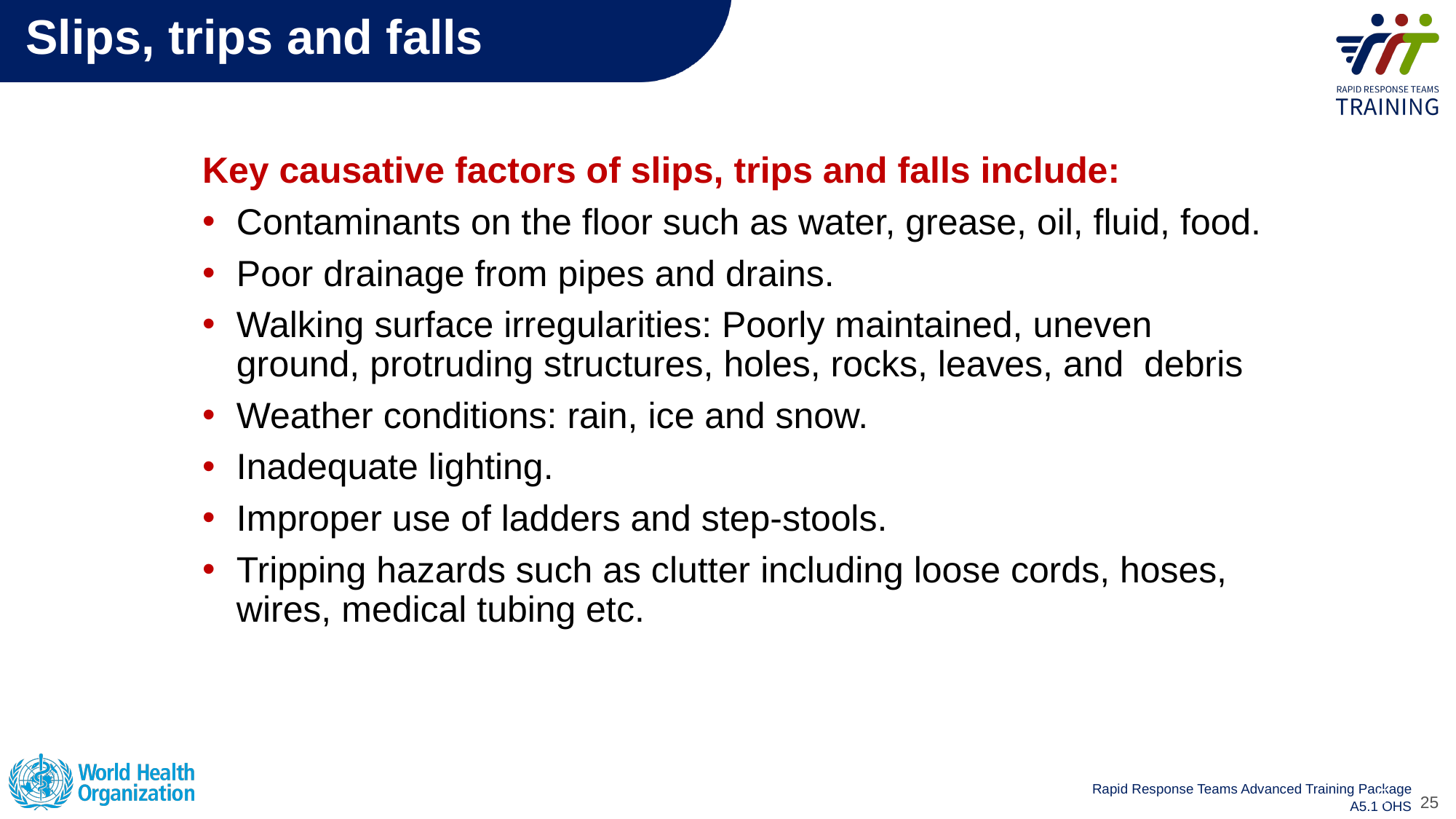

# Slips, trips and falls
Key causative factors of slips, trips and falls include:
Contaminants on the floor such as water, grease, oil, fluid, food.
Poor drainage from pipes and drains.
Walking surface irregularities: Poorly maintained, uneven ground, protruding structures, holes, rocks, leaves, and  debris
Weather conditions: rain, ice and snow.
Inadequate lighting.
Improper use of ladders and step-stools.
Tripping hazards such as clutter including loose cords, hoses, wires, medical tubing etc.
25